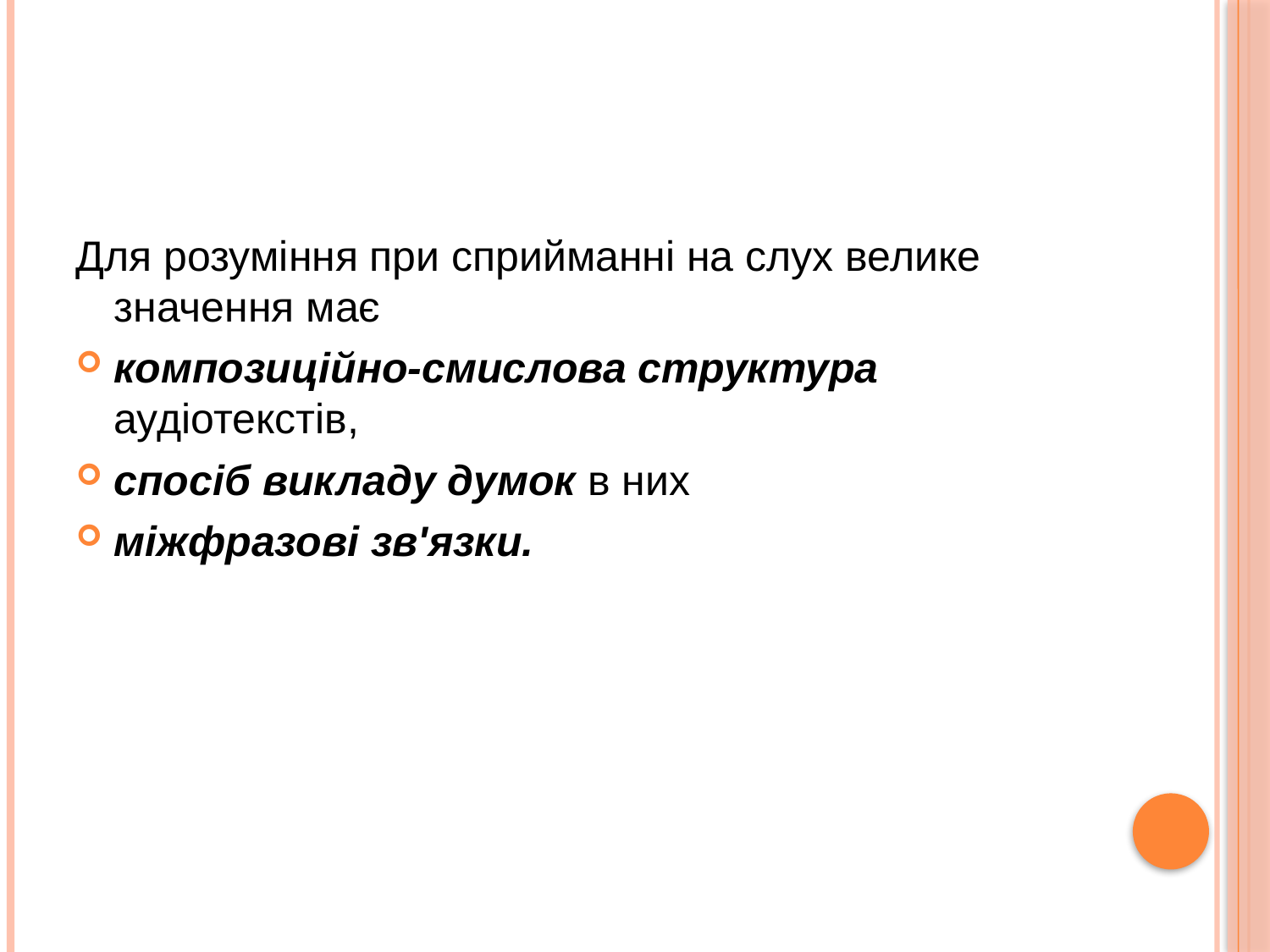

Для розуміння при сприйманні на слух велике значення має
композиційно-смислова структура аудіотекстів,
спосіб викладу думок в них
міжфразові зв'язки.